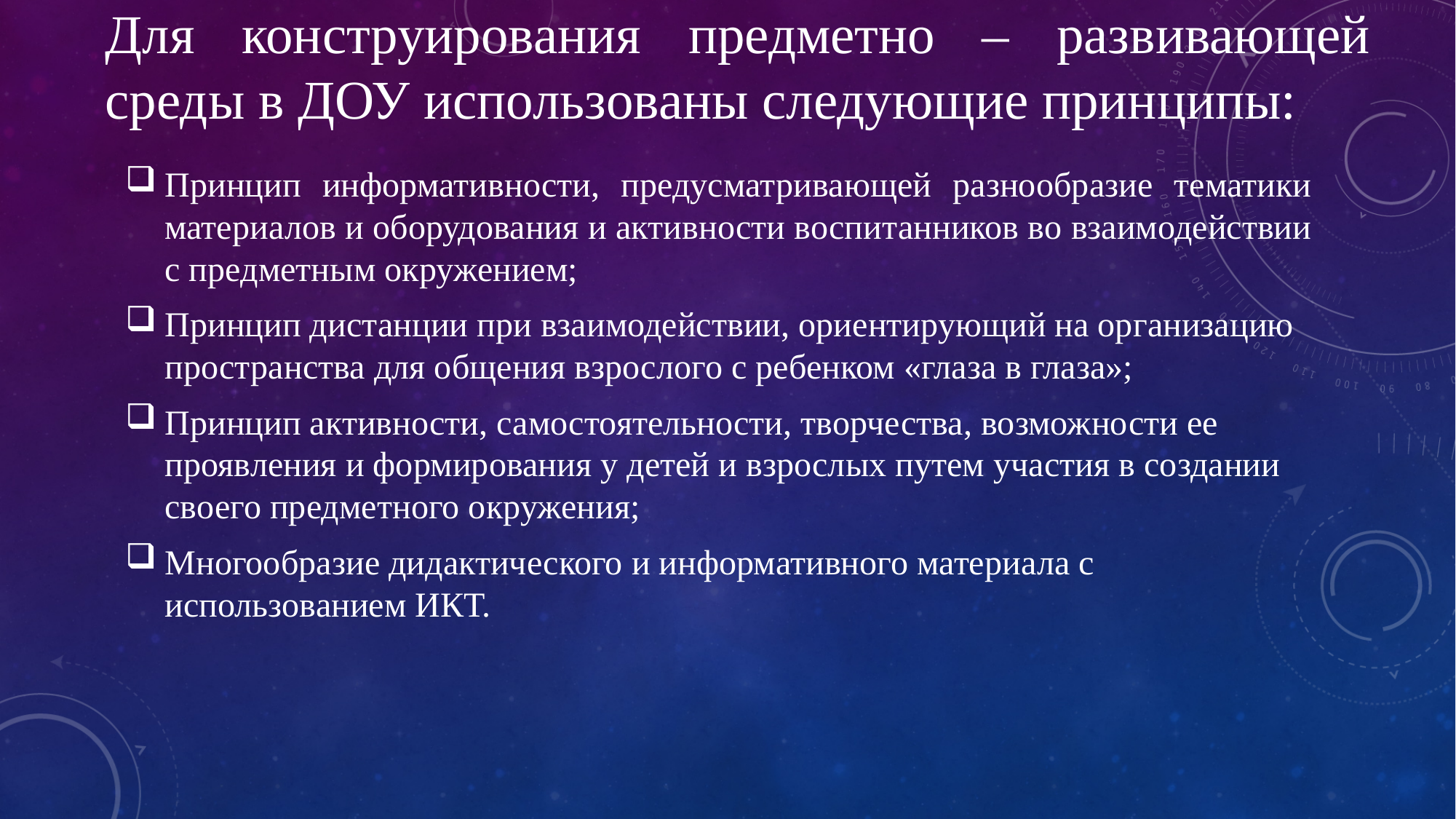

# Для конструирования предметно – развивающей среды в ДОУ использованы следующие принципы:
Принцип информативности, предусматривающей разнообразие тематики материалов и оборудования и активности воспитанников во взаимодействии с предметным окружением;
Принцип дистанции при взаимодействии, ориентирующий на организацию пространства для общения взрослого с ребенком «глаза в глаза»;
Принцип активности, самостоятельности, творчества, возможности ее проявления и формирования у детей и взрослых путем участия в создании своего предметного окружения;
Многообразие дидактического и информативного материала с использованием ИКТ.